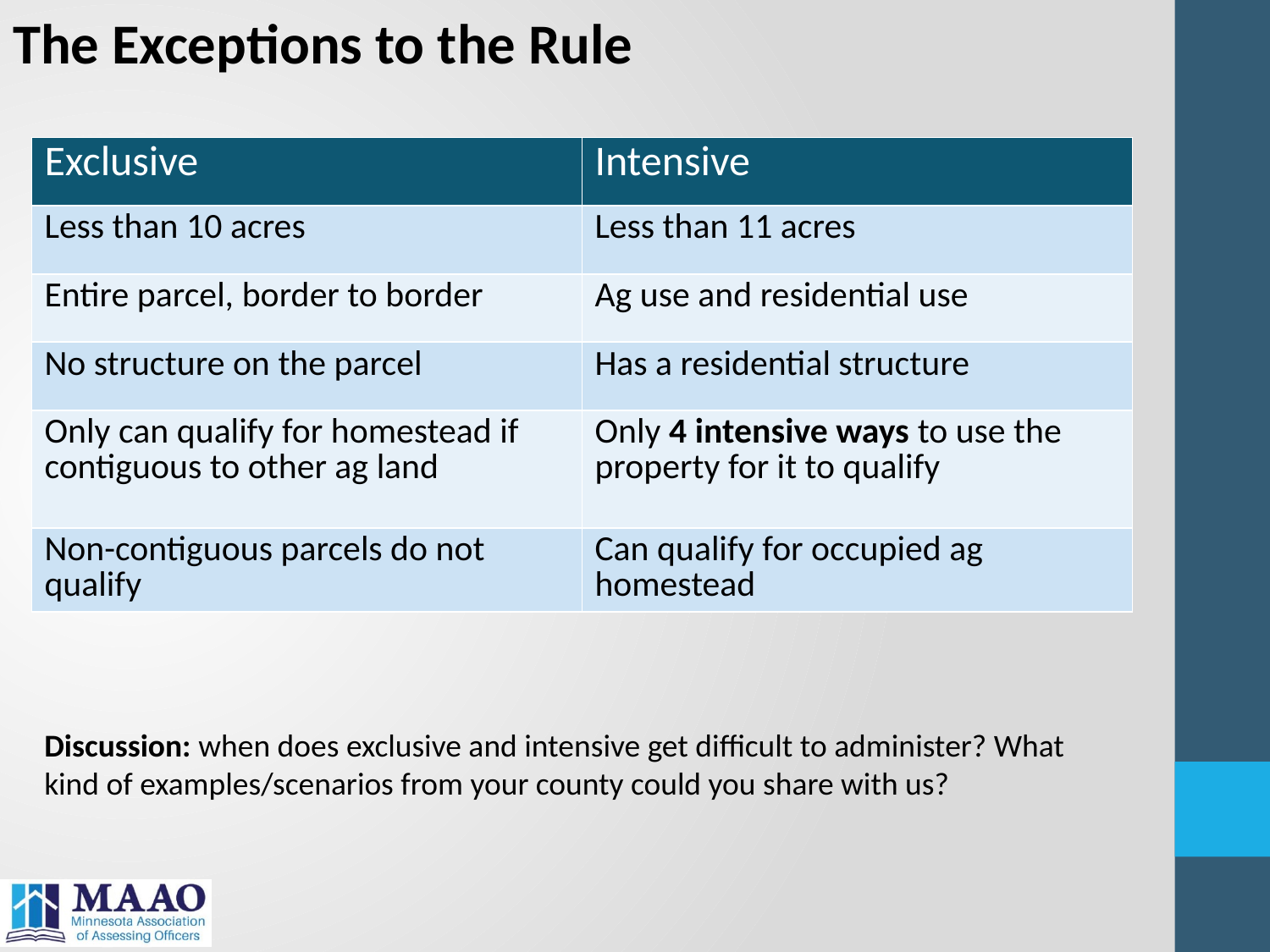

The Exceptions to the Rule
| Exclusive | Intensive |
| --- | --- |
| Less than 10 acres | Less than 11 acres |
| Entire parcel, border to border | Ag use and residential use |
| No structure on the parcel | Has a residential structure |
| Only can qualify for homestead if contiguous to other ag land | Only 4 intensive ways to use the property for it to qualify |
| Non-contiguous parcels do not qualify | Can qualify for occupied ag homestead |
Discussion: when does exclusive and intensive get difficult to administer? What kind of examples/scenarios from your county could you share with us?